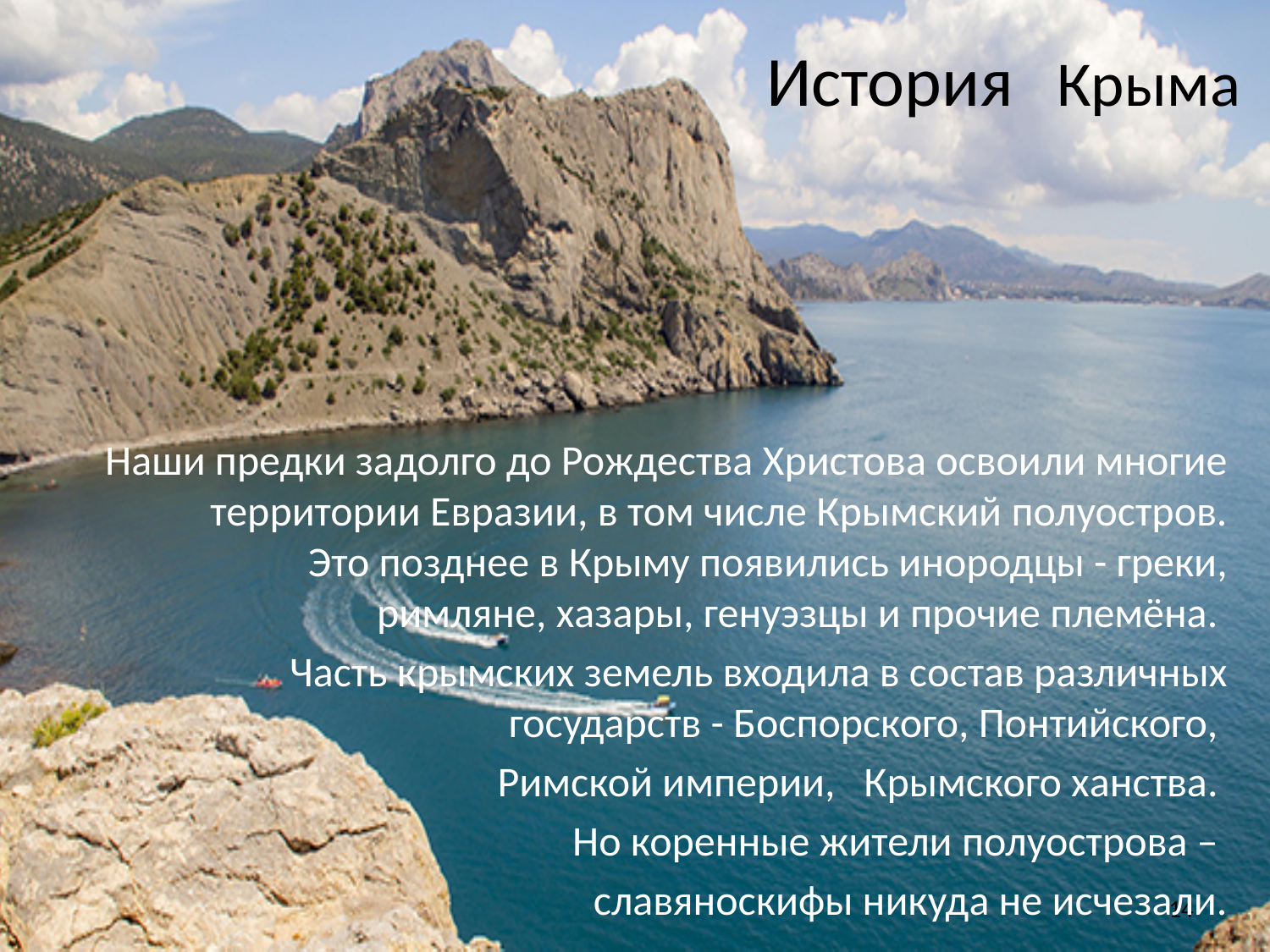

История   Крыма
Наши предки задолго до Рождества Христова освоили многие территории Евразии, в том числе Крымский полуостров. Это позднее в Крыму появились инородцы - греки, римляне, хазары, генуэзцы и прочие племёна.
Часть крымских земель входила в состав различных государств - Боспорского, Понтийского,
Римской империи,   Крымского ханства.
Но коренные жители полуострова –
славяноскифы никуда не исчезали.
14